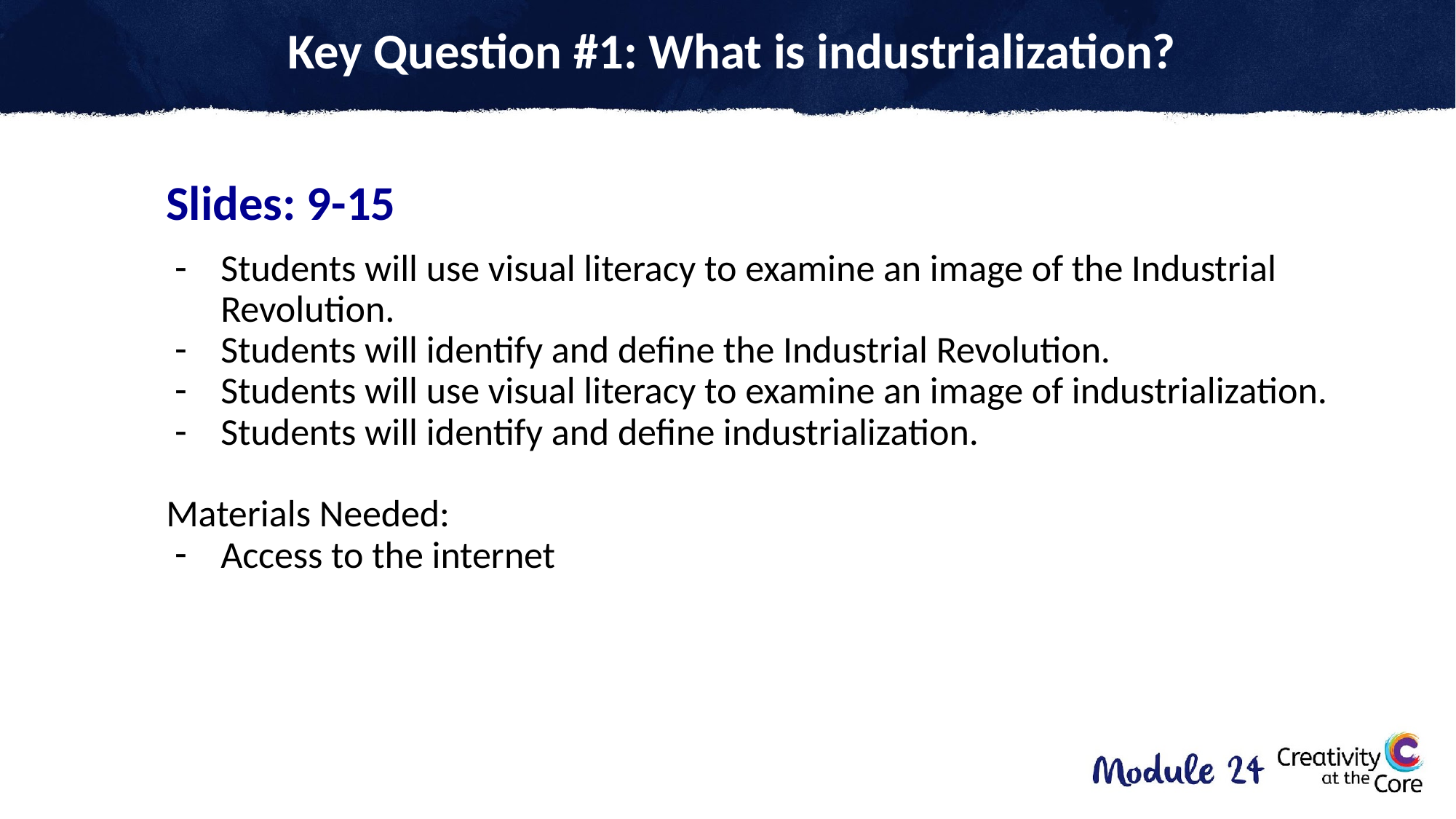

# Key Question #1: What is industrialization?
Slides: 9-15
Students will use visual literacy to examine an image of the Industrial Revolution.
Students will identify and define the Industrial Revolution.
Students will use visual literacy to examine an image of industrialization.
Students will identify and define industrialization.

Materials Needed:
Access to the internet